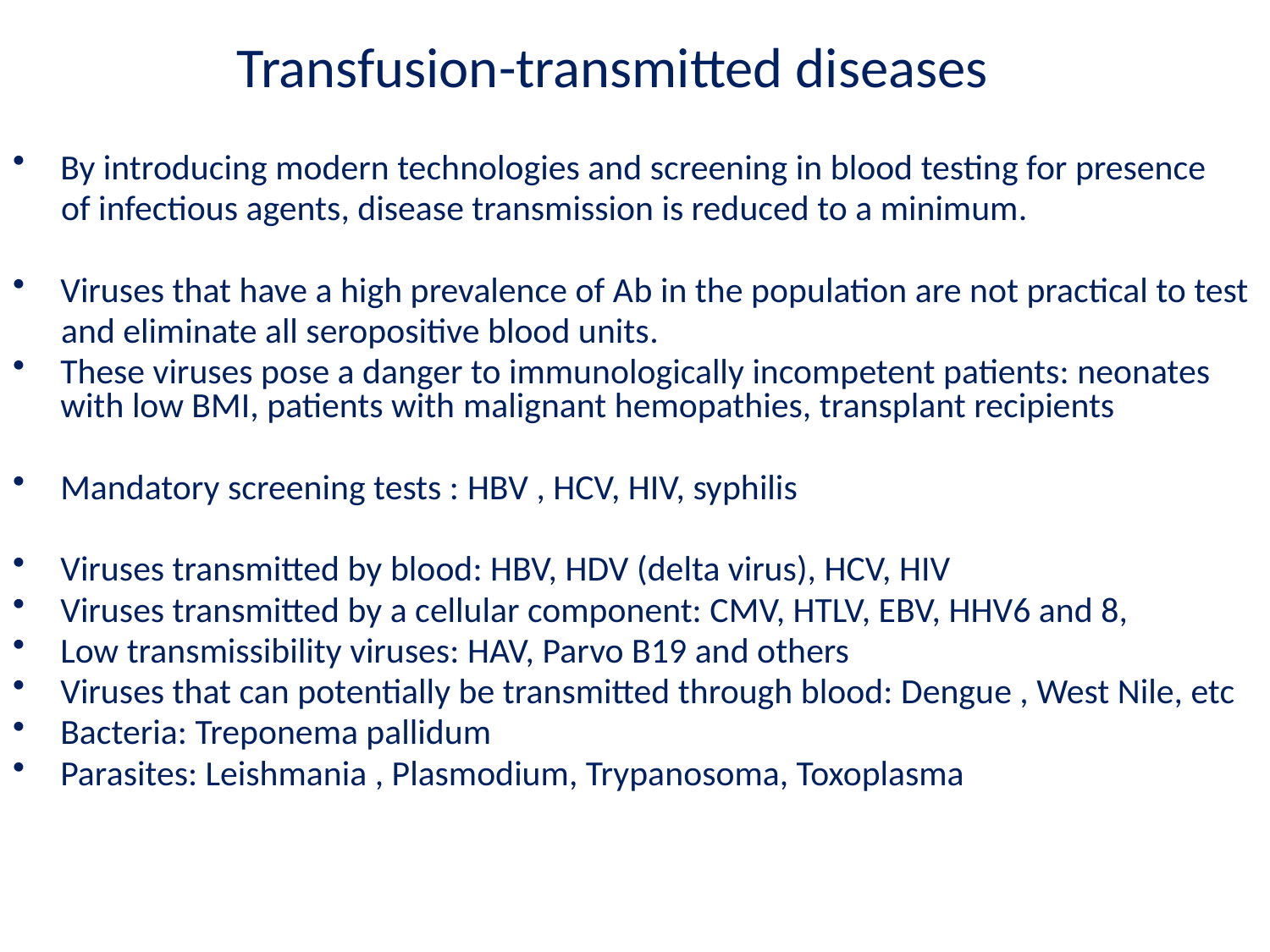

Transfusion-transmitted diseases
By introducing modern technologies and screening in blood testing for presence
      of infectious agents, disease transmission is reduced to a minimum.

Viruses that have a high prevalence of Ab in the population are not practical to test
      and eliminate all seropositive blood units.
These viruses pose a danger to immunologically incompetent patients: neonates with low BMI, patients with malignant hemopathies, transplant recipients

Mandatory screening tests : HBV , HCV, HIV, syphilis

Viruses transmitted by blood: HBV, HDV (delta virus), HCV, HIV
Viruses transmitted by a cellular component: CMV, HTLV, EBV, HHV6 and 8,
Low transmissibility viruses: HAV, Parvo B19 and others
Viruses that can potentially be transmitted through blood: Dengue , West Nile, etc
Bacteria: Treponema pallidum
Parasites: Leishmania , Plasmodium, Trypanosoma, Toxoplasma